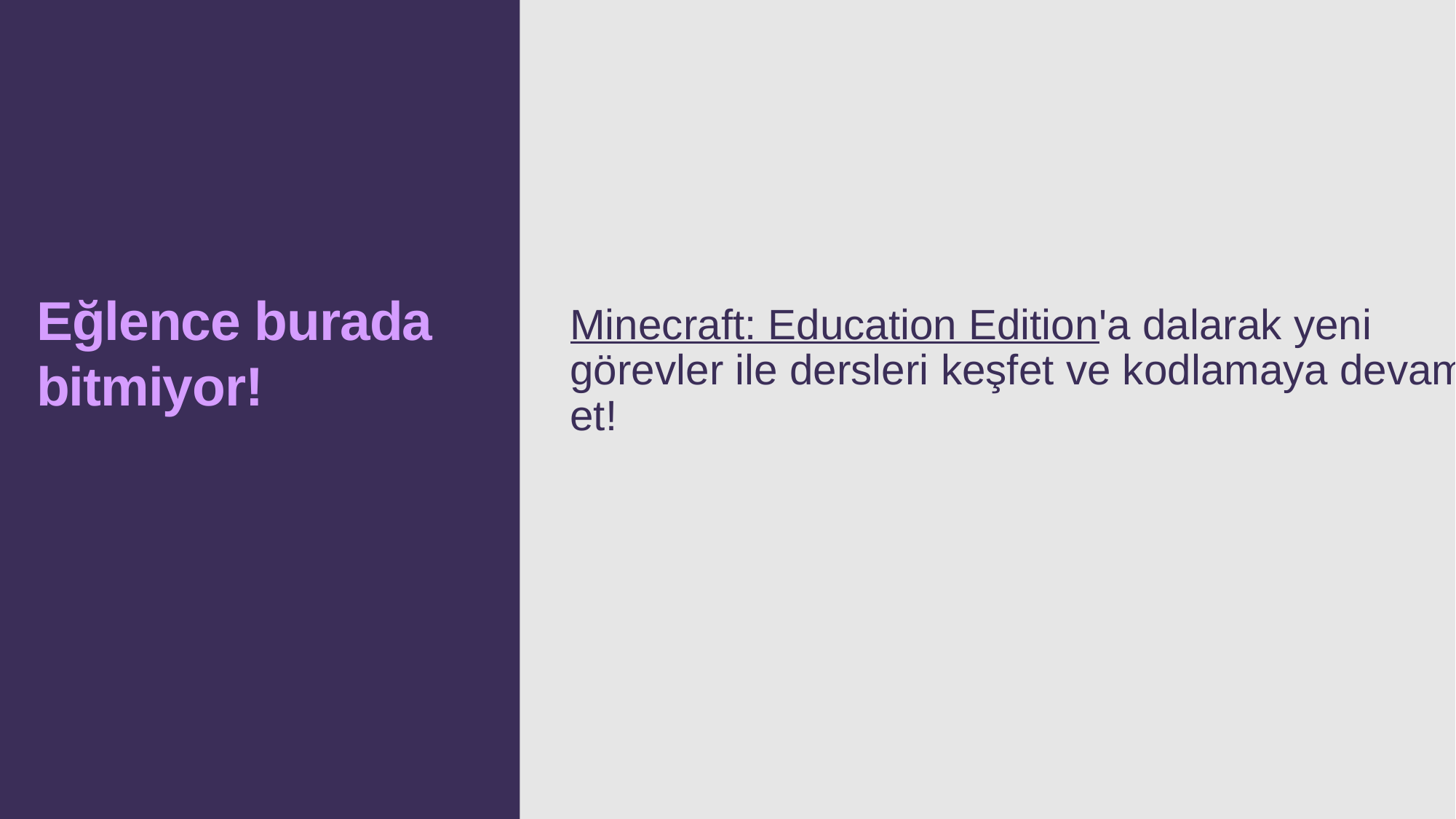

Minecraft: Education Edition'a dalarak yeni görevler ile dersleri keşfet ve kodlamaya devam et!

# Eğlence burada bitmiyor!